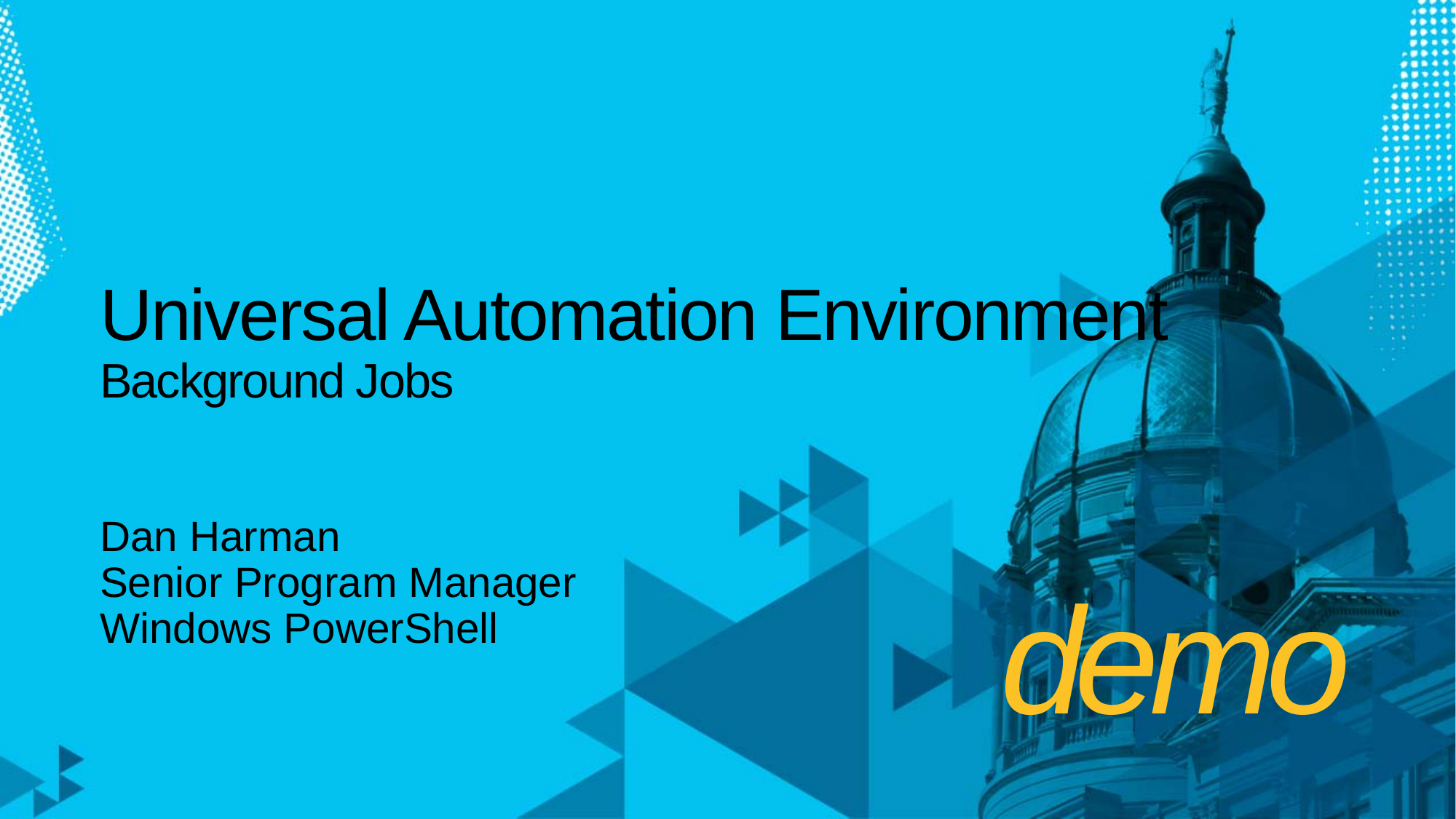

# Universal Automation Environment Background Jobs
Dan Harman
Senior Program Manager
Windows PowerShell
demo